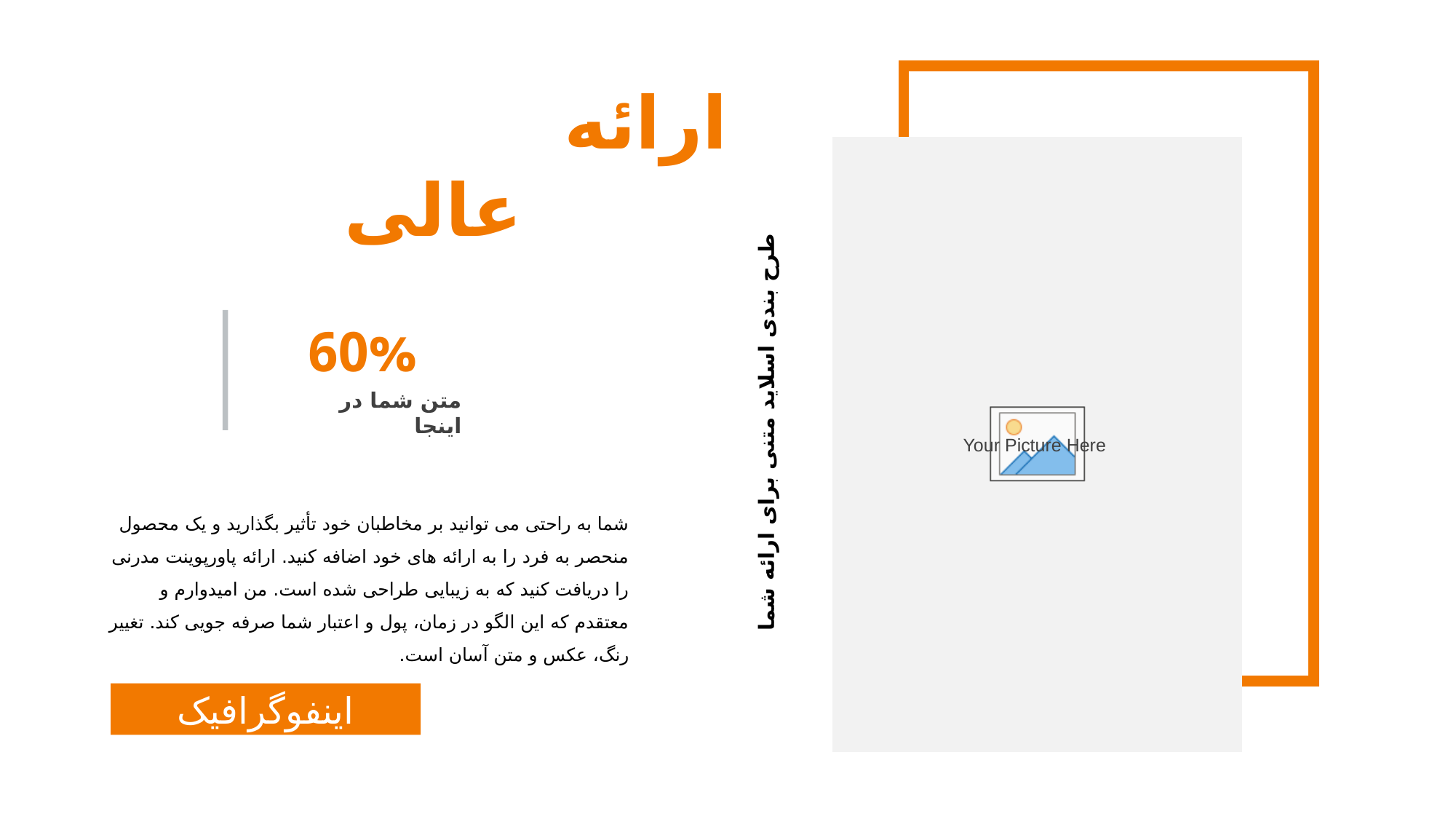

ارائه
عالی

60%
متن شما در اینجا
طرح بندی اسلاید متنی برای ارائه شما
شما به راحتی می توانید بر مخاطبان خود تأثیر بگذارید و یک محصول منحصر به فرد را به ارائه های خود اضافه کنید. ارائه پاورپوینت مدرنی را دریافت کنید که به زیبایی طراحی شده است. من امیدوارم و معتقدم که این الگو در زمان، پول و اعتبار شما صرفه جویی کند. تغییر رنگ، عکس و متن آسان است.
اینفوگرافیک